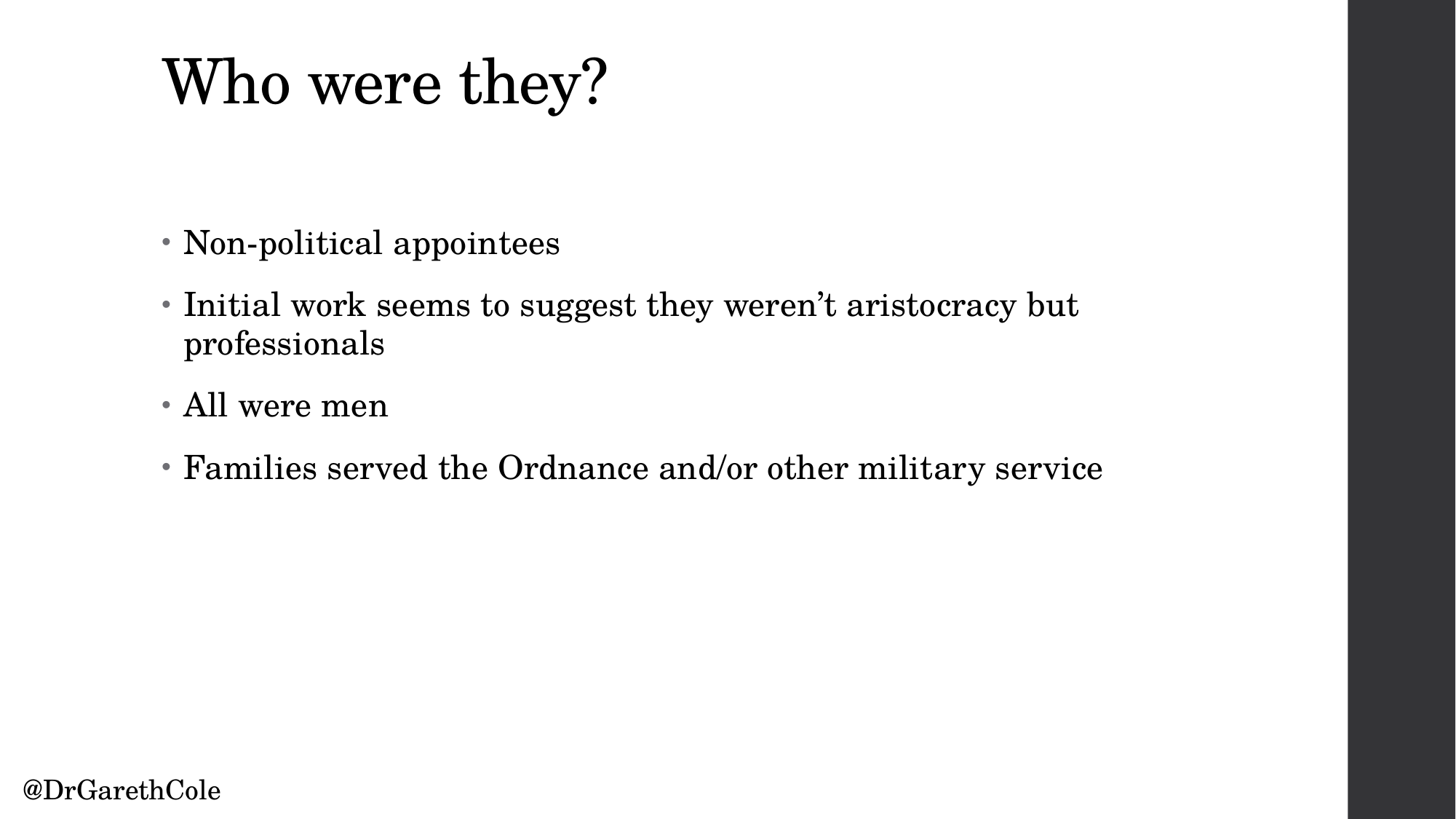

# Who were they?
Non-political appointees
Initial work seems to suggest they weren’t aristocracy but professionals
All were men
Families served the Ordnance and/or other military service
@DrGarethCole